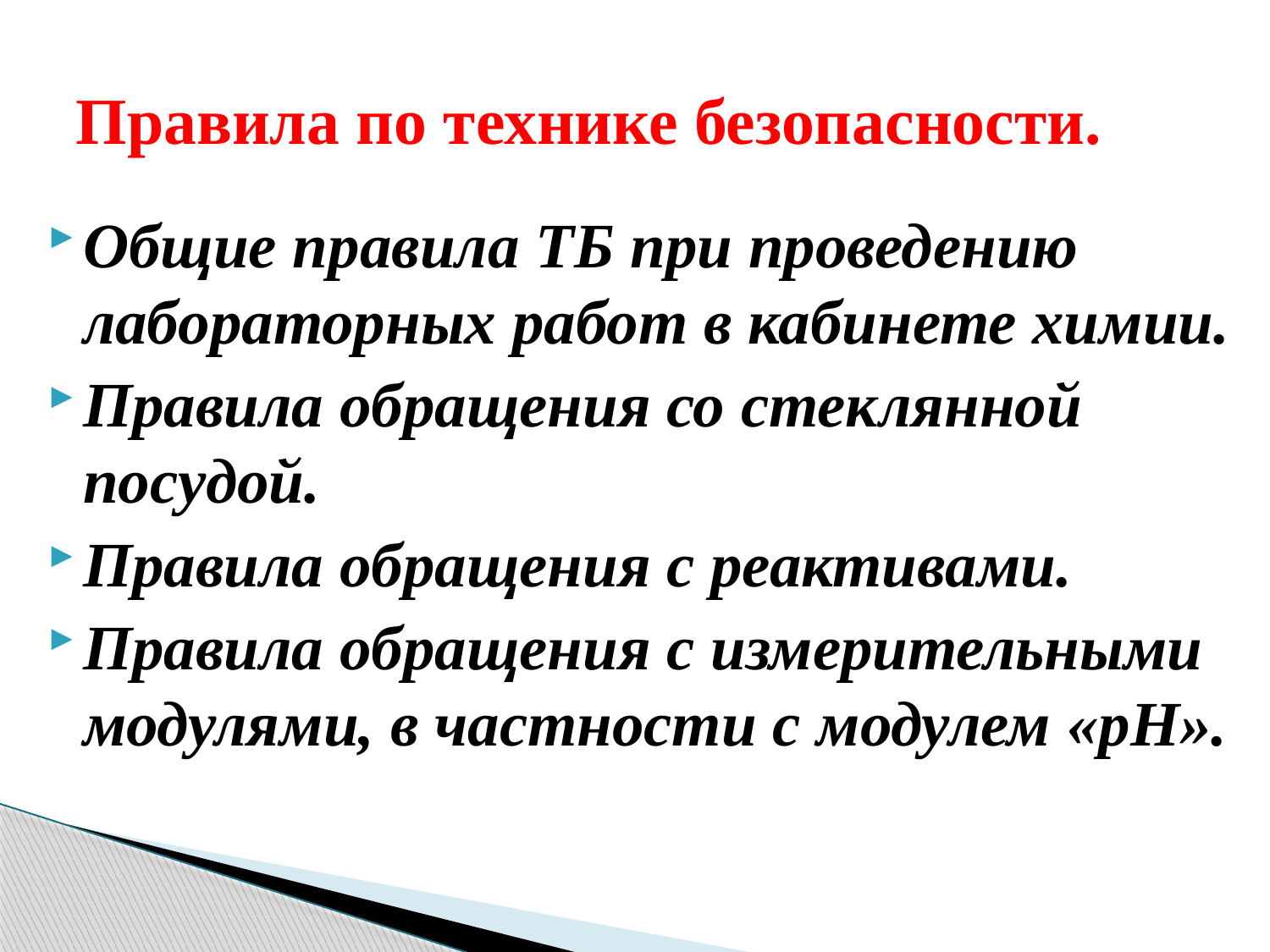

# Правила по технике безопасности.
Общие правила ТБ при проведению лабораторных работ в кабинете химии.
Правила обращения со стеклянной посудой.
Правила обращения с реактивами.
Правила обращения с измерительными модулями, в частности с модулем «рН».